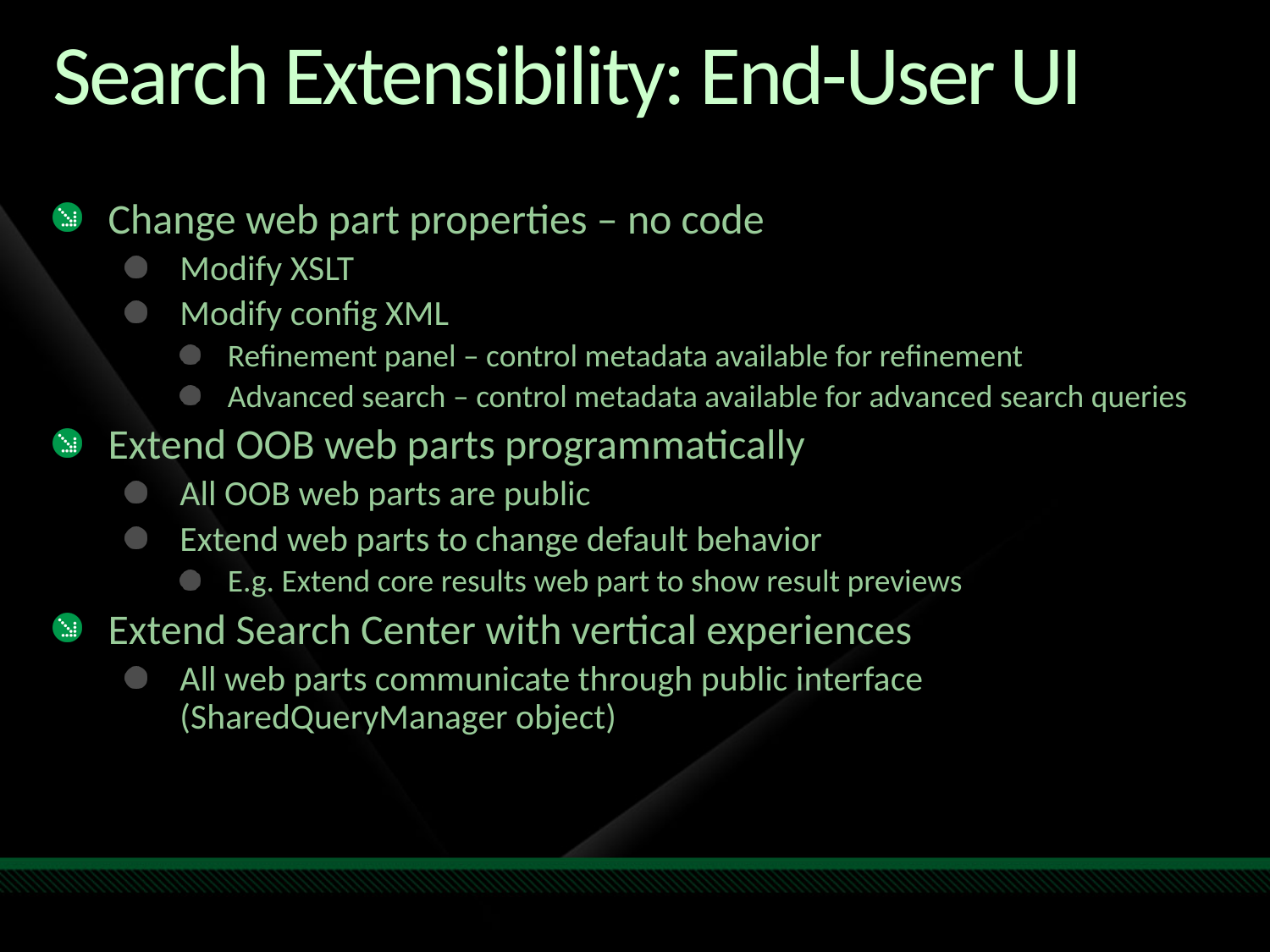

# Search Extensibility: End-User UI
Change web part properties – no code
Modify XSLT
Modify config XML
Refinement panel – control metadata available for refinement
Advanced search – control metadata available for advanced search queries
Extend OOB web parts programmatically
All OOB web parts are public
Extend web parts to change default behavior
E.g. Extend core results web part to show result previews
Extend Search Center with vertical experiences
All web parts communicate through public interface (SharedQueryManager object)